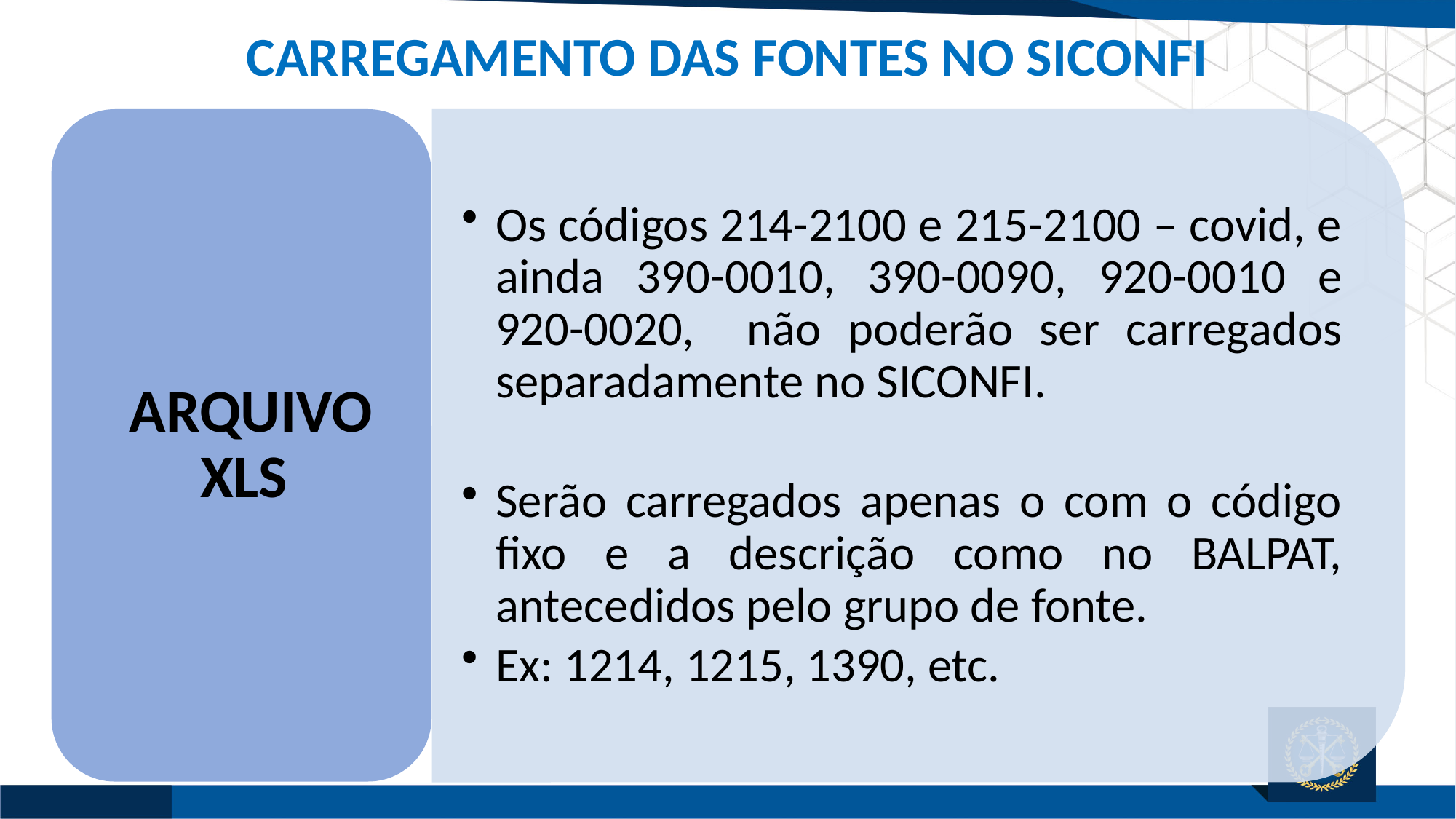

CARREGAMENTO DAS FONTES NO SICONFI
Os códigos 214-2100 e 215-2100 – covid, e ainda 390-0010, 390-0090, 920-0010 e 920-0020,  não poderão ser carregados separadamente no SICONFI.

Serão carregados apenas o com o código fixo e a descrição como no BALPAT, antecedidos pelo grupo de fonte.
Ex: 1214, 1215, 1390, etc.
ARQUIVO XLS